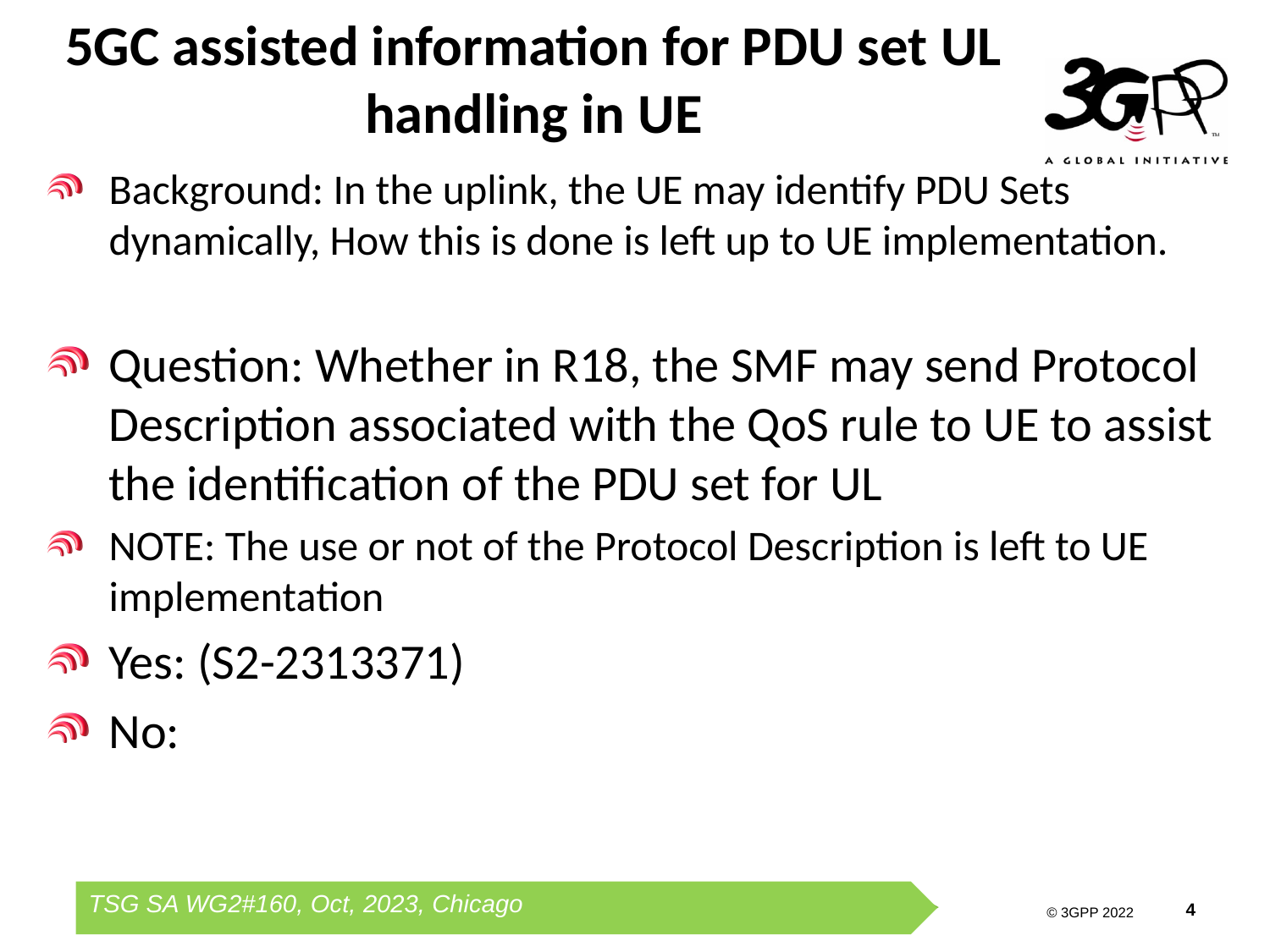

# 5GC assisted information for PDU set UL handling in UE
Background: In the uplink, the UE may identify PDU Sets dynamically, How this is done is left up to UE implementation.

Question: Whether in R18, the SMF may send Protocol Description associated with the QoS rule to UE to assist the identification of the PDU set for UL
NOTE: The use or not of the Protocol Description is left to UE implementation
Yes: (S2-2313371)
No: